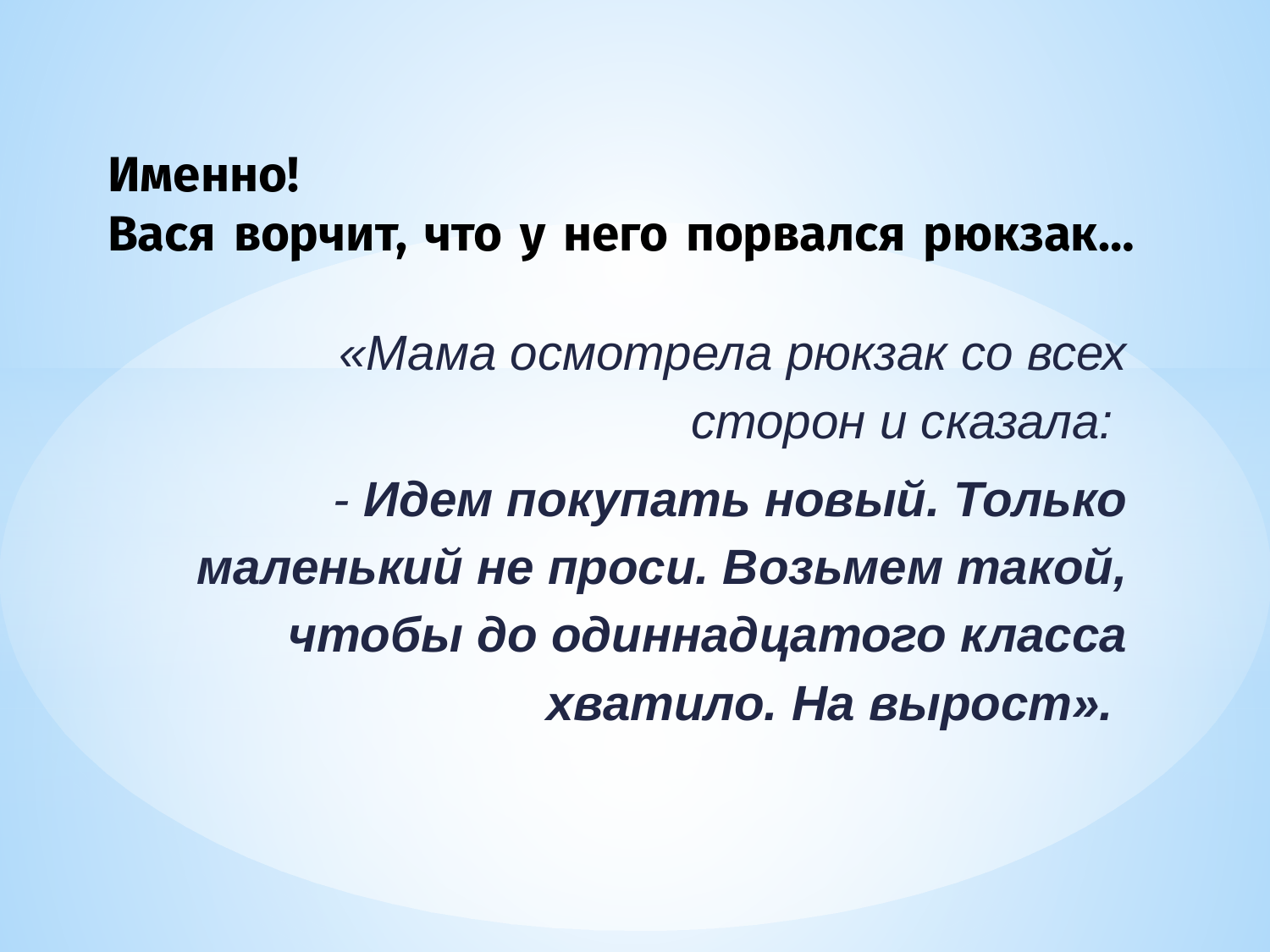

# Именно! Вася ворчит, что у него порвался рюкзак…
   «Мама осмотрела рюкзак со всех сторон и сказала:
   - Идем покупать новый. Только маленький не проси. Возьмем такой, чтобы до одиннадцатого класса хватило. На вырост».